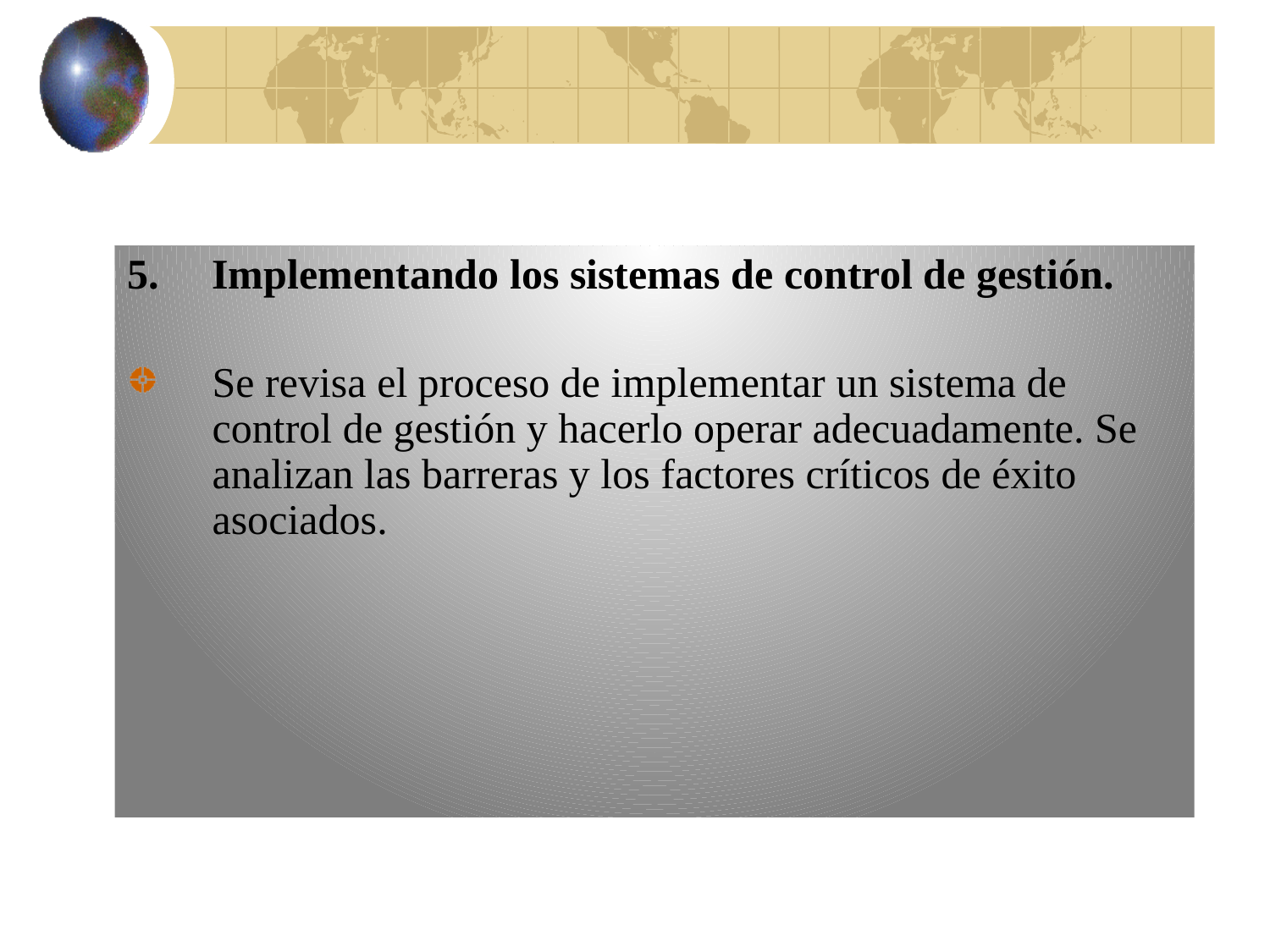

#
Implementando los sistemas de control de gestión.

Se revisa el proceso de implementar un sistema de control de gestión y hacerlo operar adecuadamente. Se analizan las barreras y los factores críticos de éxito asociados.